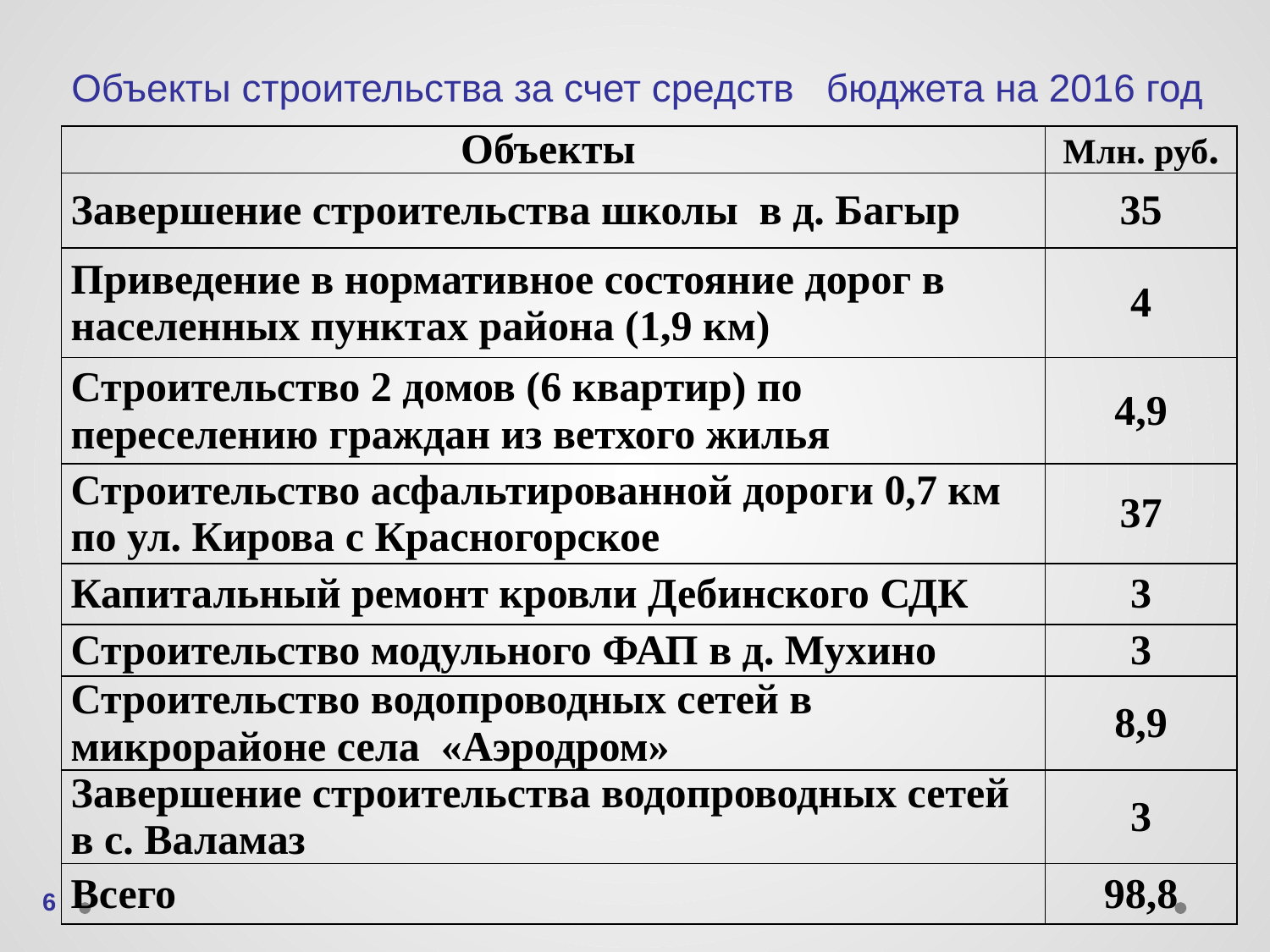

# Объекты строительства за счет средств   бюджета на 2016 год
| Объекты | Млн. руб. |
| --- | --- |
| Завершение строительства школы в д. Багыр | 35 |
| Приведение в нормативное состояние дорог в населенных пунктах района (1,9 км) | 4 |
| Строительство 2 домов (6 квартир) по переселению граждан из ветхого жилья | 4,9 |
| Строительство асфальтированной дороги 0,7 км по ул. Кирова с Красногорское | 37 |
| Капитальный ремонт кровли Дебинского СДК | 3 |
| Строительство модульного ФАП в д. Мухино | 3 |
| Строительство водопроводных сетей в микрорайоне села «Аэродром» | 8,9 |
| Завершение строительства водопроводных сетей в с. Валамаз | 3 |
| Всего | 98,8 |
6